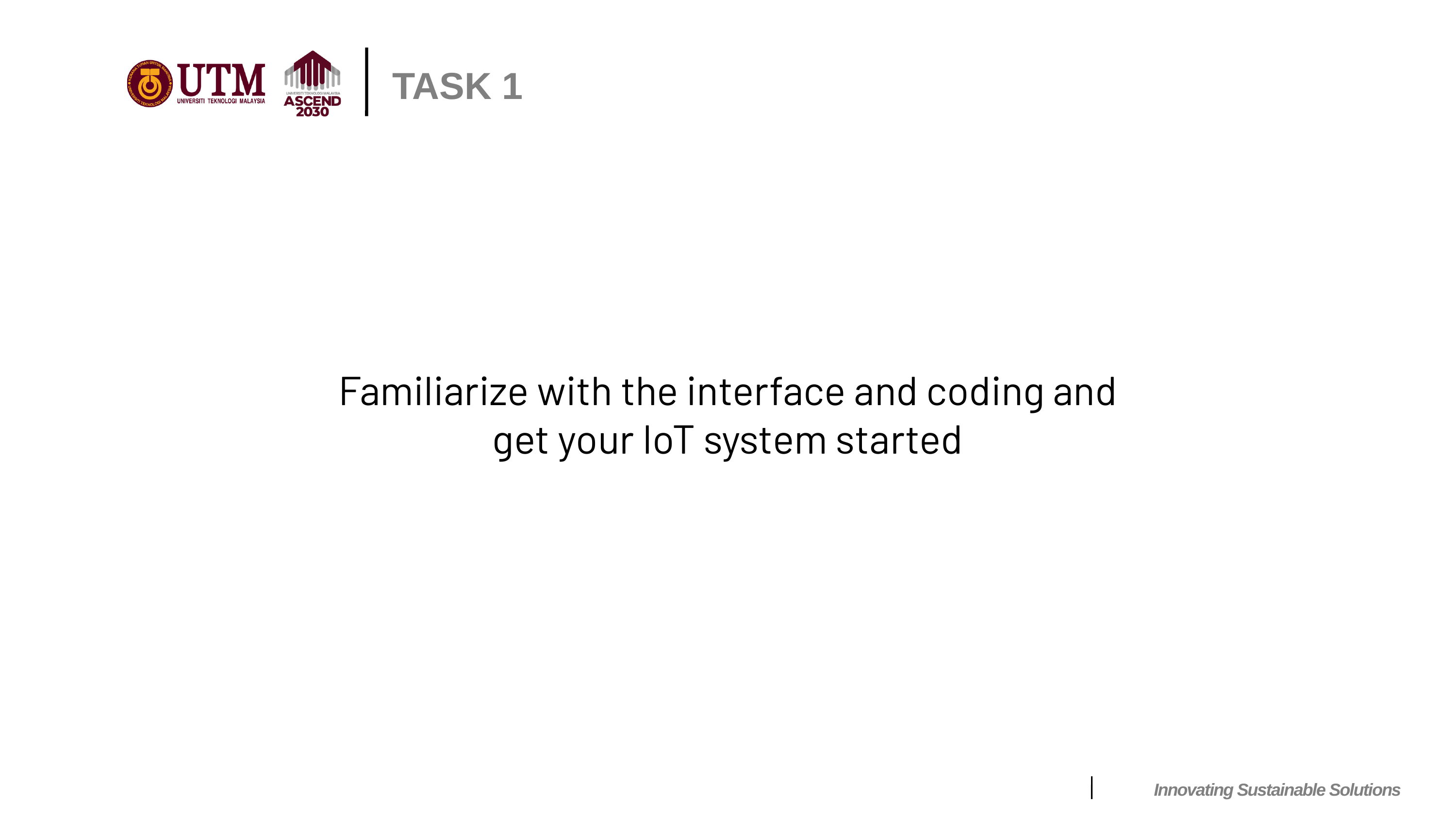

TASK 1
Familiarize with the interface and coding and get your IoT system started
Innovating Sustainable Solutions